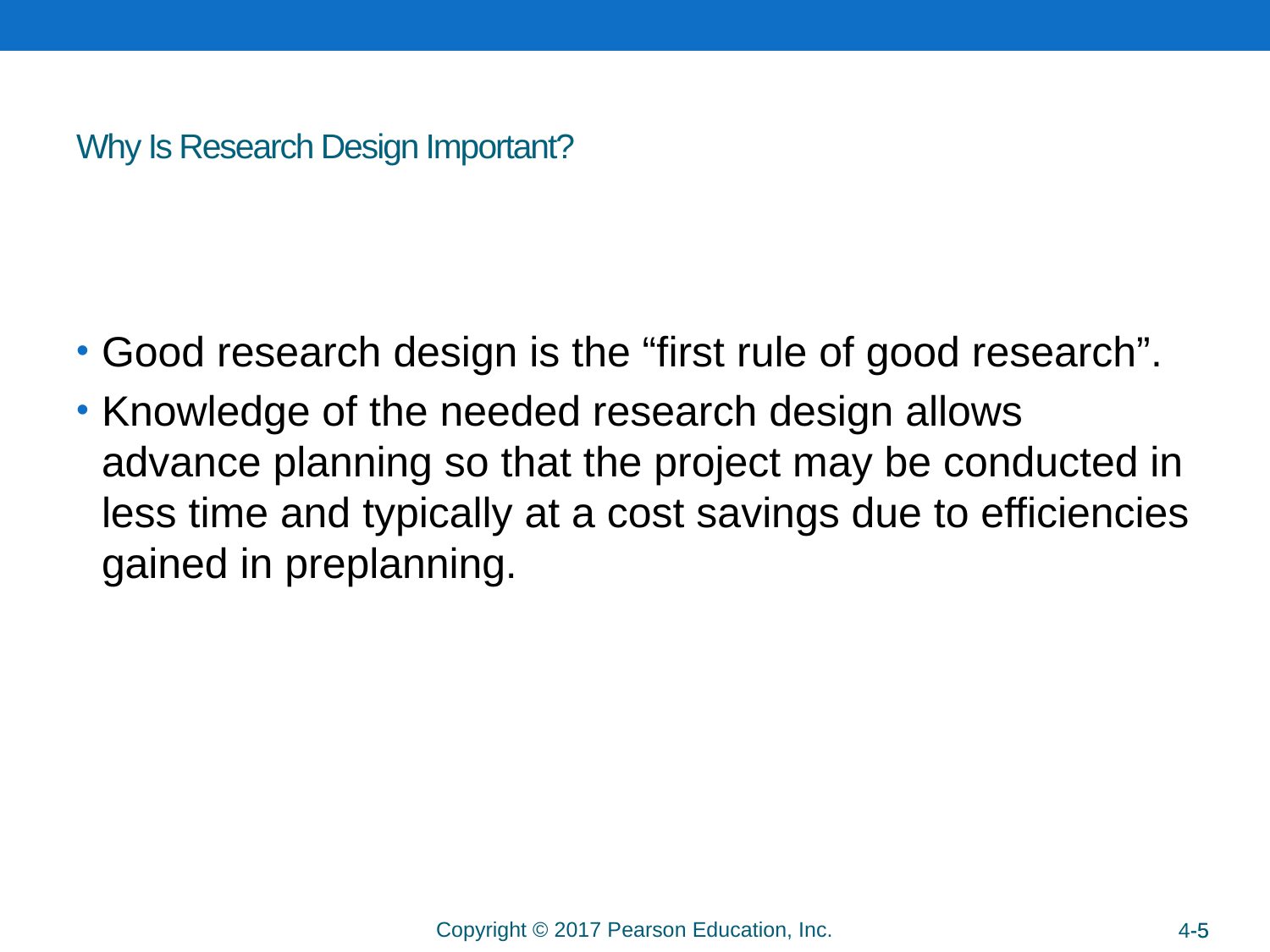

# Why Is Research Design Important?
Good research design is the “first rule of good research”.
Knowledge of the needed research design allows advance planning so that the project may be conducted in less time and typically at a cost savings due to efficiencies gained in preplanning.